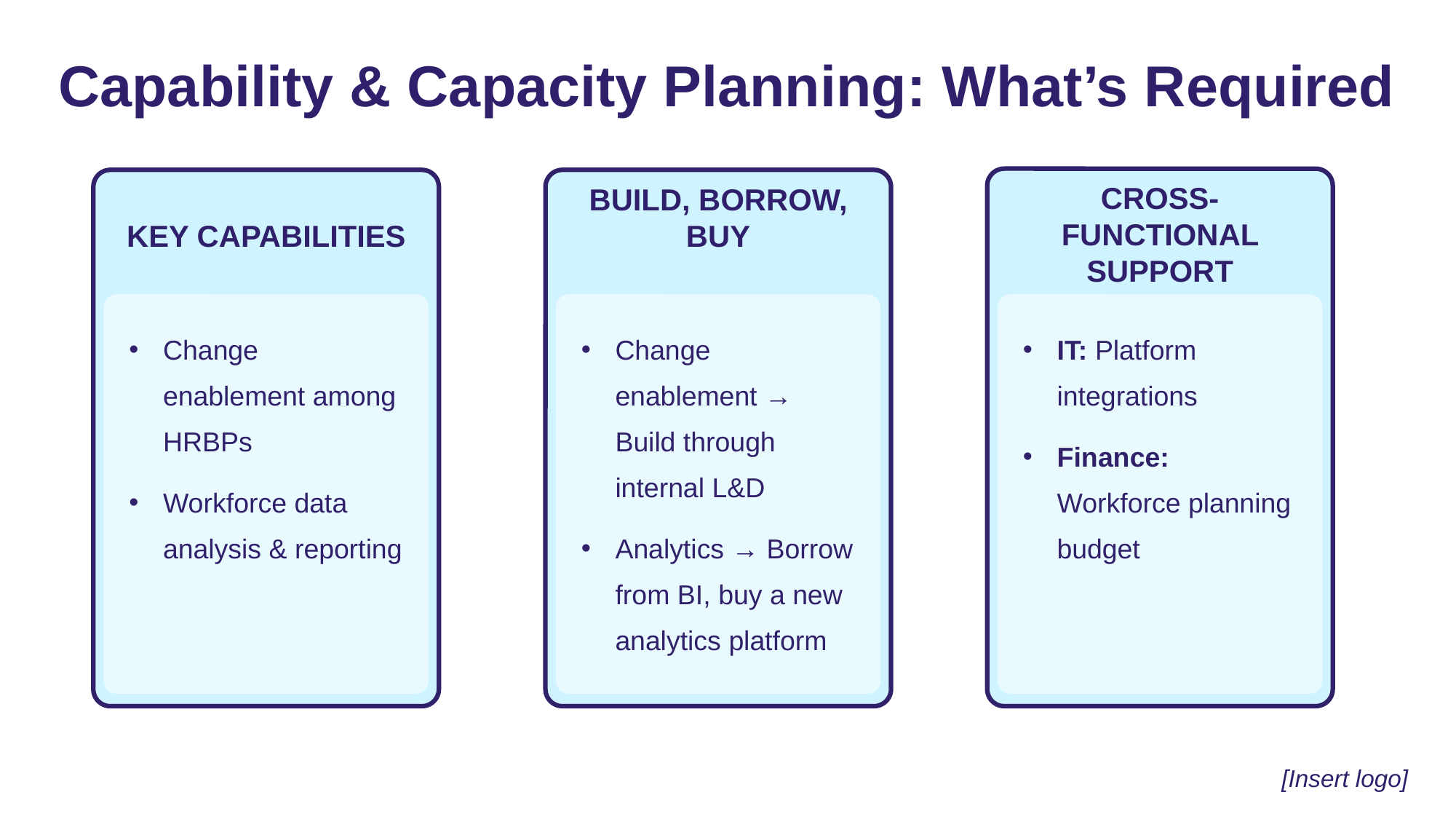

# Capability & Capacity Planning: What’s Required
CROSS-FUNCTIONAL SUPPORT

KEY CAPABILITIES
BUILD, BORROW, BUY
Change enablement among HRBPs
Workforce data analysis & reporting
Change enablement → Build through internal L&D
Analytics → Borrow from BI, buy a new analytics platform
IT: Platform integrations
Finance: Workforce planning budget
[Insert logo]